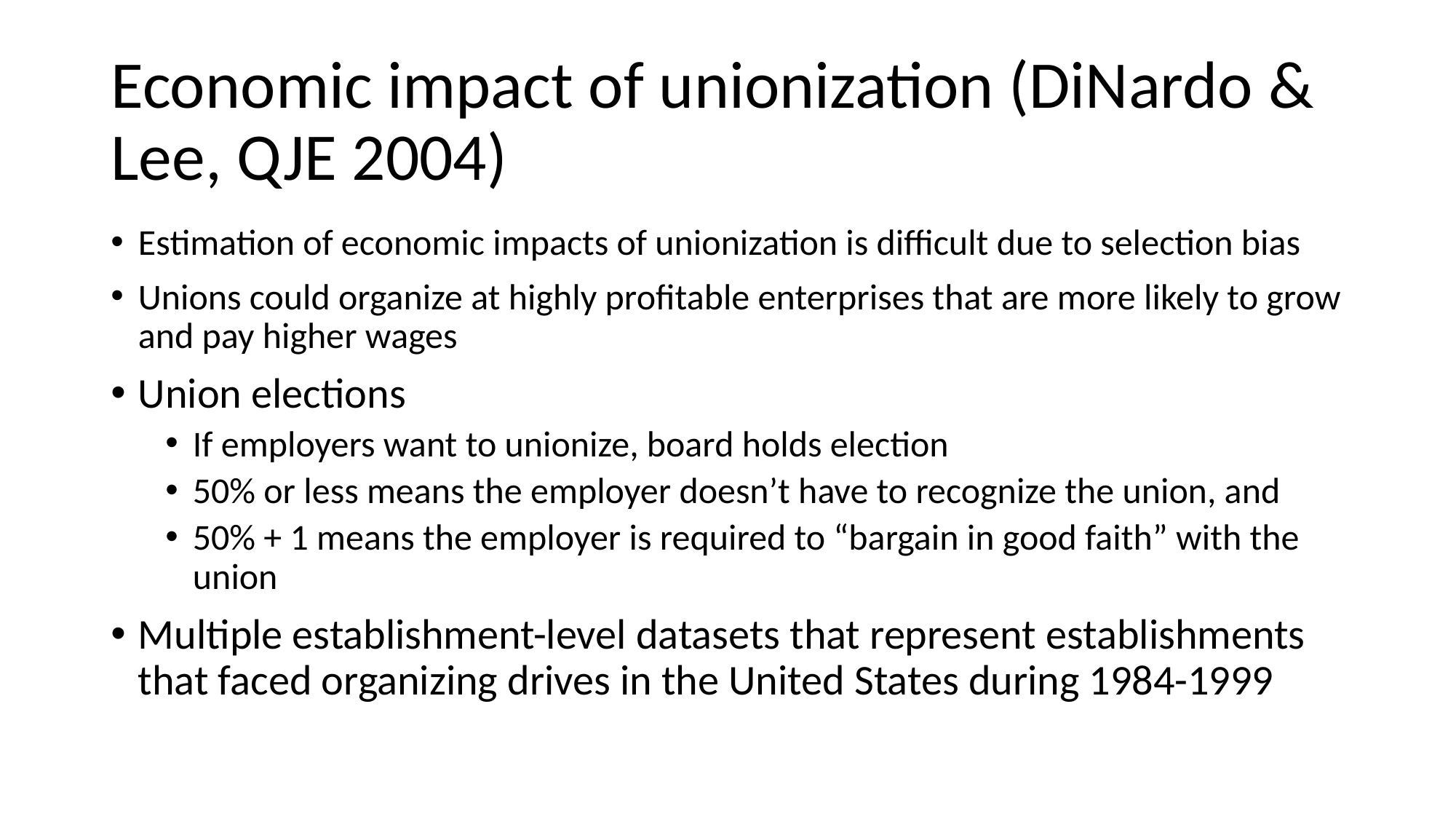

# Economic impact of unionization (DiNardo & Lee, QJE 2004)
Estimation of economic impacts of unionization is difficult due to selection bias
Unions could organize at highly profitable enterprises that are more likely to grow and pay higher wages
Union elections
If employers want to unionize, board holds election
50% or less means the employer doesn’t have to recognize the union, and
50% + 1 means the employer is required to “bargain in good faith” with the union
Multiple establishment-level datasets that represent establishments that faced organizing drives in the United States during 1984-1999